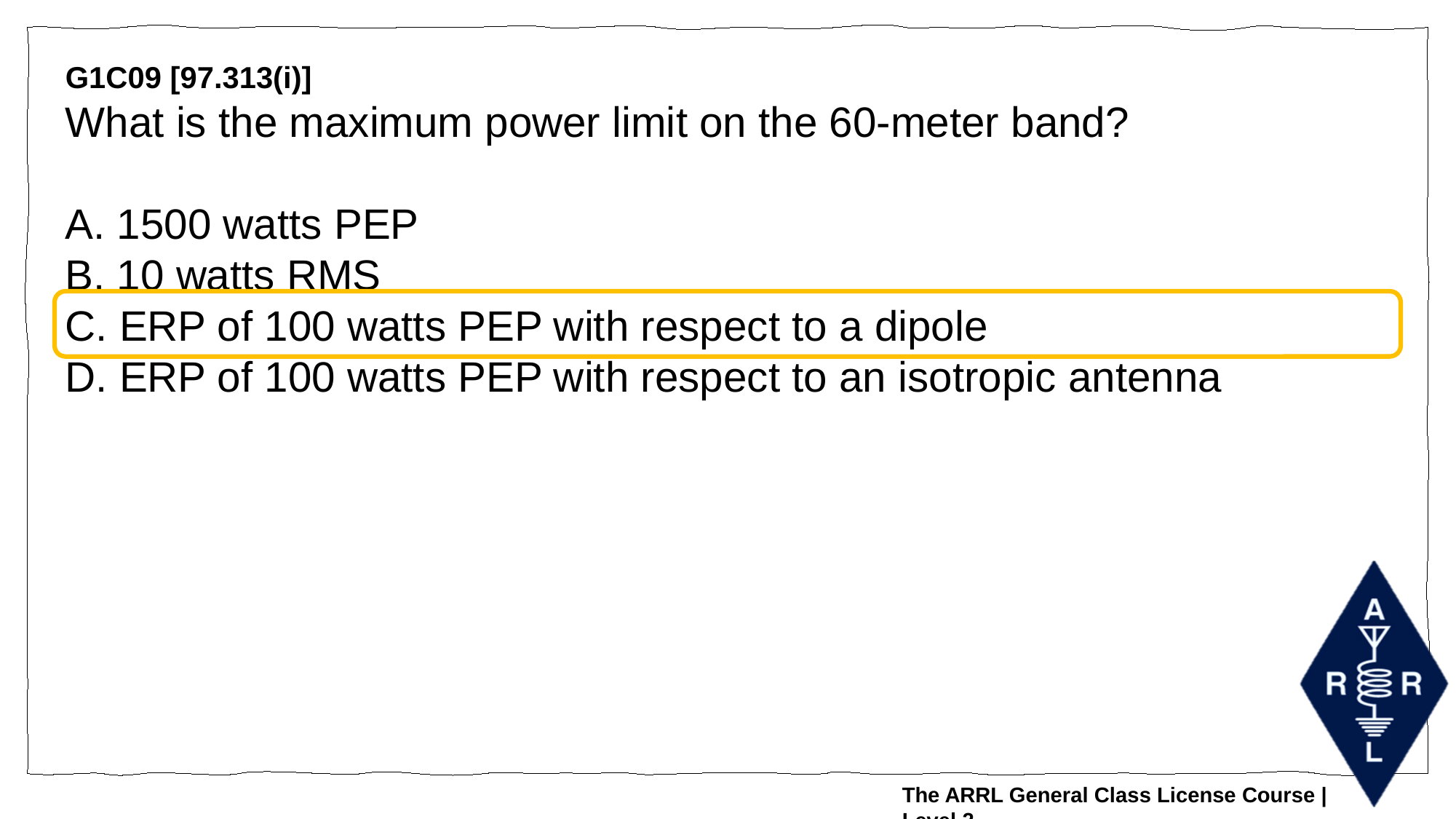

G1C09 [97.313(i)]
What is the maximum power limit on the 60-meter band?

A. 1500 watts PEP
B. 10 watts RMS
C. ERP of 100 watts PEP with respect to a dipole
D. ERP of 100 watts PEP with respect to an isotropic antenna